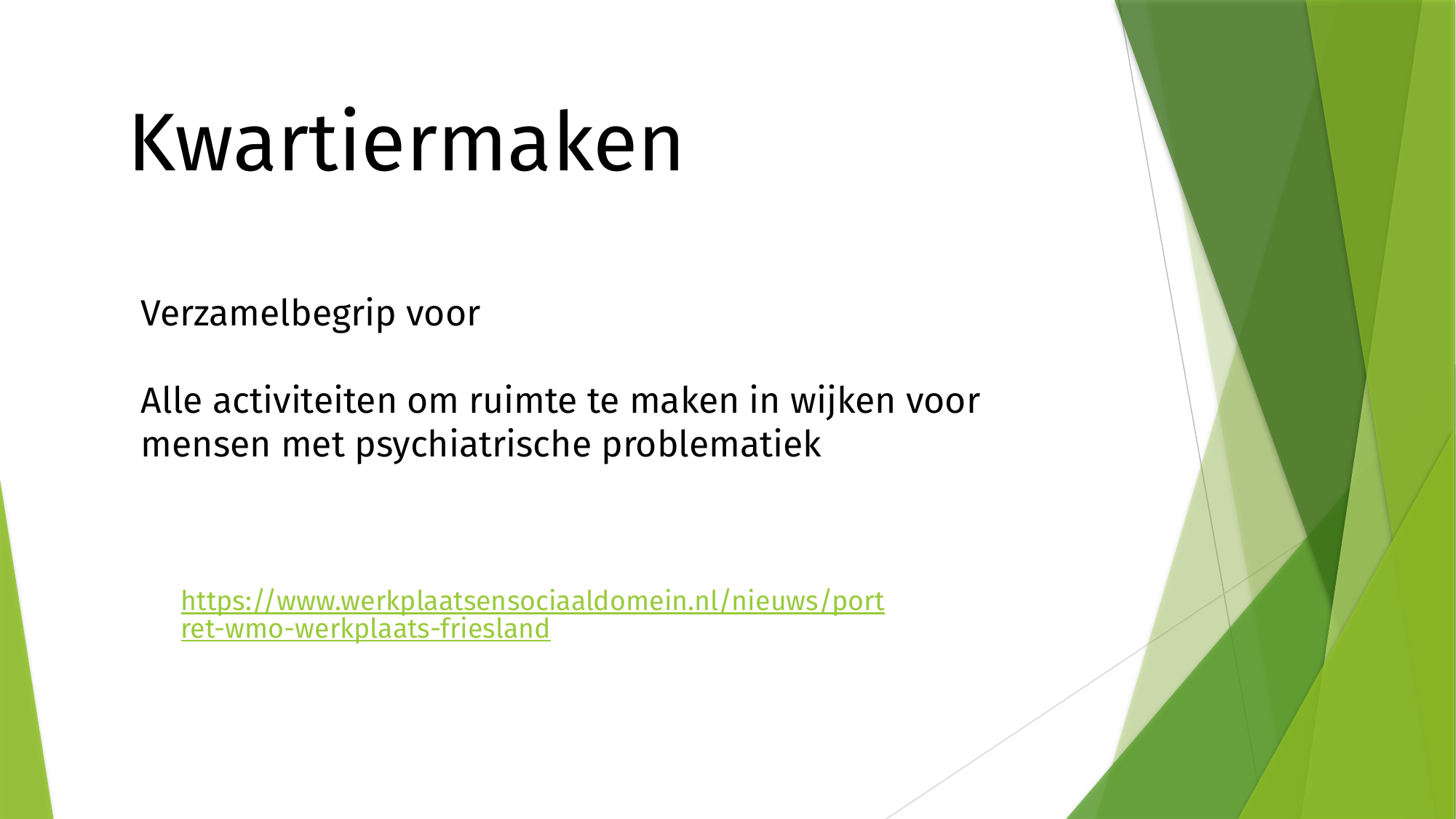

Kwartiermaken
Verzamelbegrip voor

Alle activiteiten om ruimte te maken in wijken voor
mensen met psychiatrische problematiek
https://www.werkplaatsensociaaldomein.nl/nieuws/portret-wmo-werkplaats-friesland